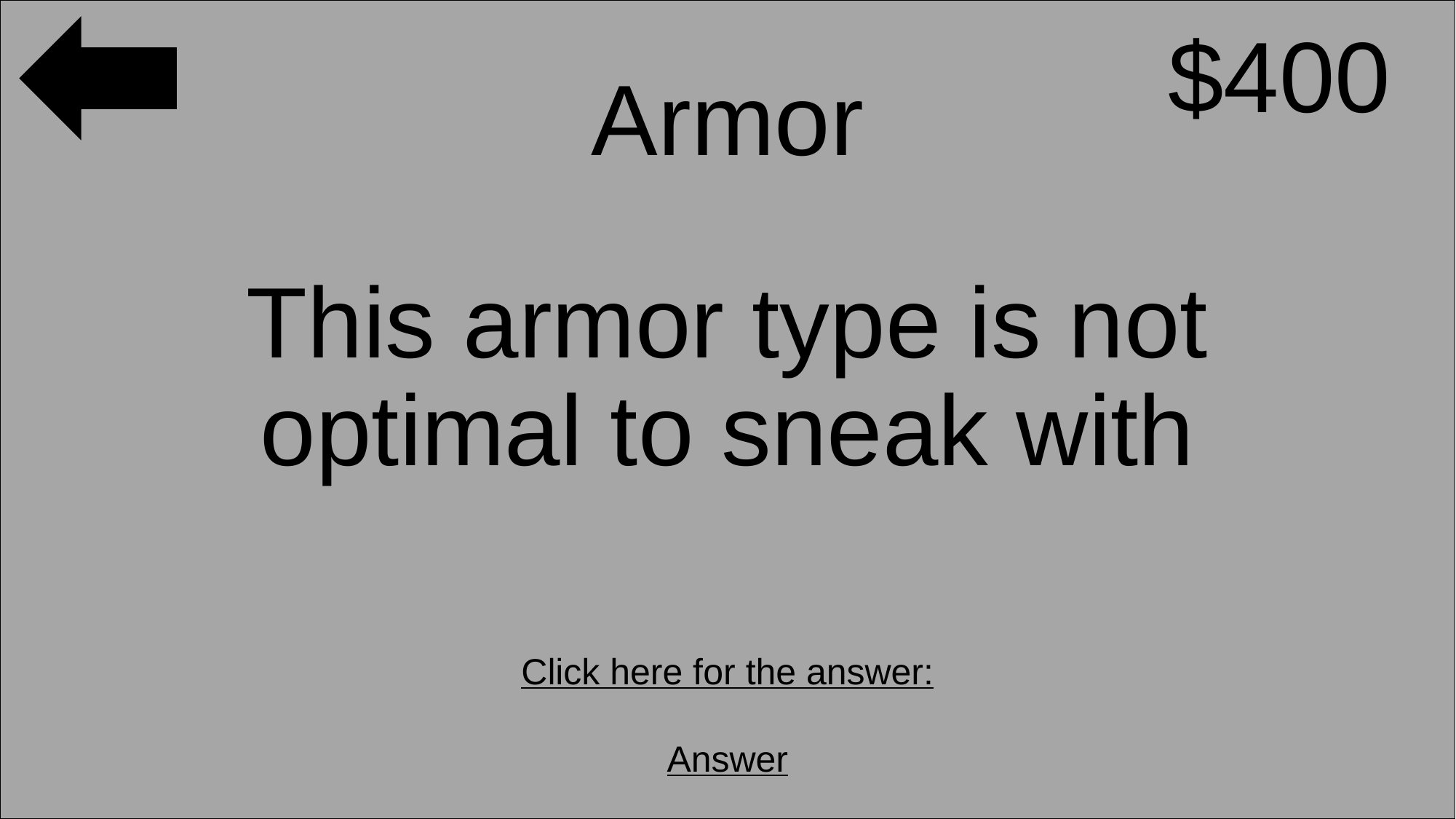

$400

#
Armor

This armor type is not optimal to sneak with

Click here for the answer:

Answer